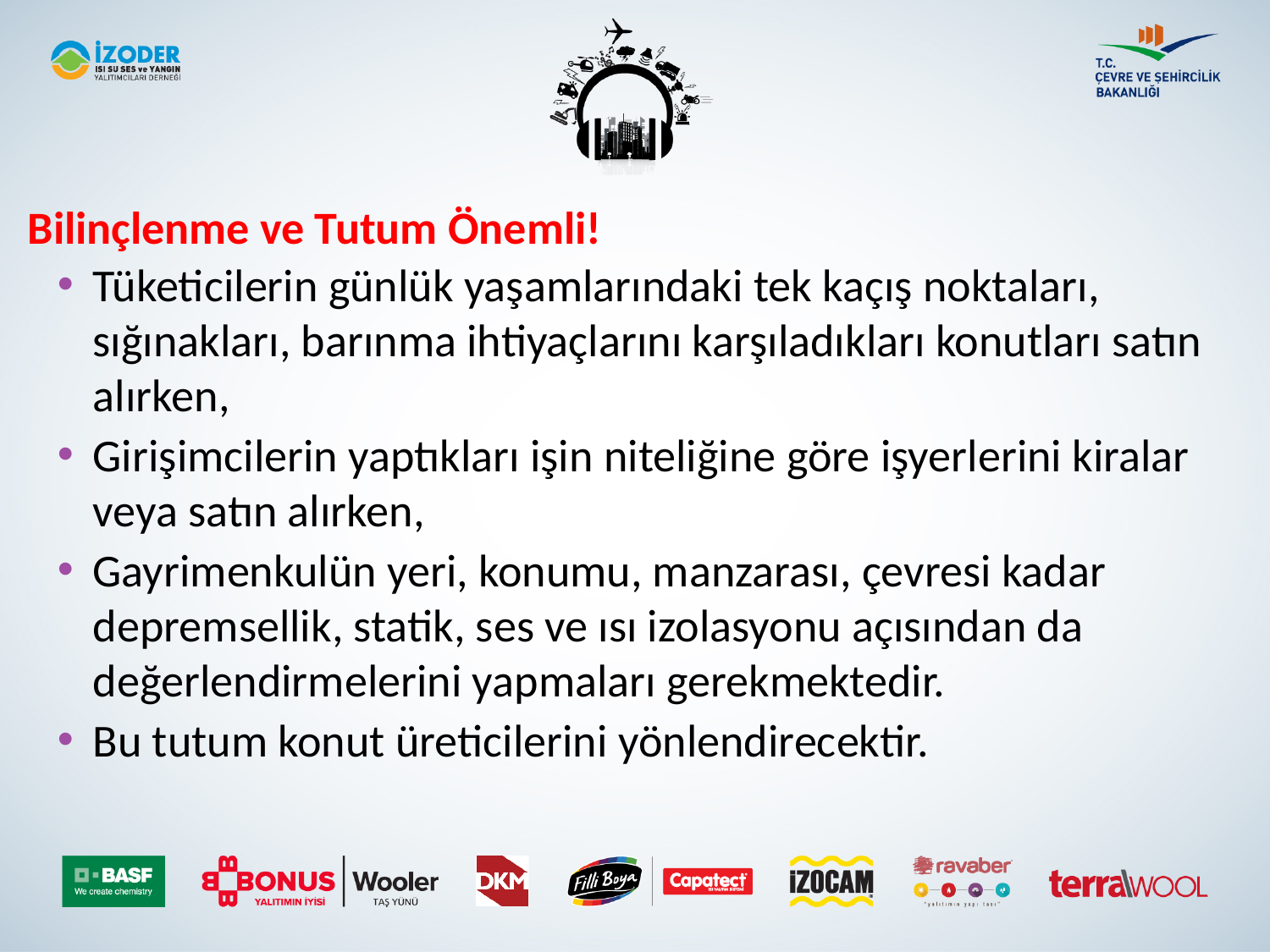

Bilinçlenme ve Tutum Önemli!
Tüketicilerin günlük yaşamlarındaki tek kaçış noktaları, sığınakları, barınma ihtiyaçlarını karşıladıkları konutları satın alırken,
Girişimcilerin yaptıkları işin niteliğine göre işyerlerini kiralar veya satın alırken,
Gayrimenkulün yeri, konumu, manzarası, çevresi kadar depremsellik, statik, ses ve ısı izolasyonu açısından da değerlendirmelerini yapmaları gerekmektedir.
Bu tutum konut üreticilerini yönlendirecektir.